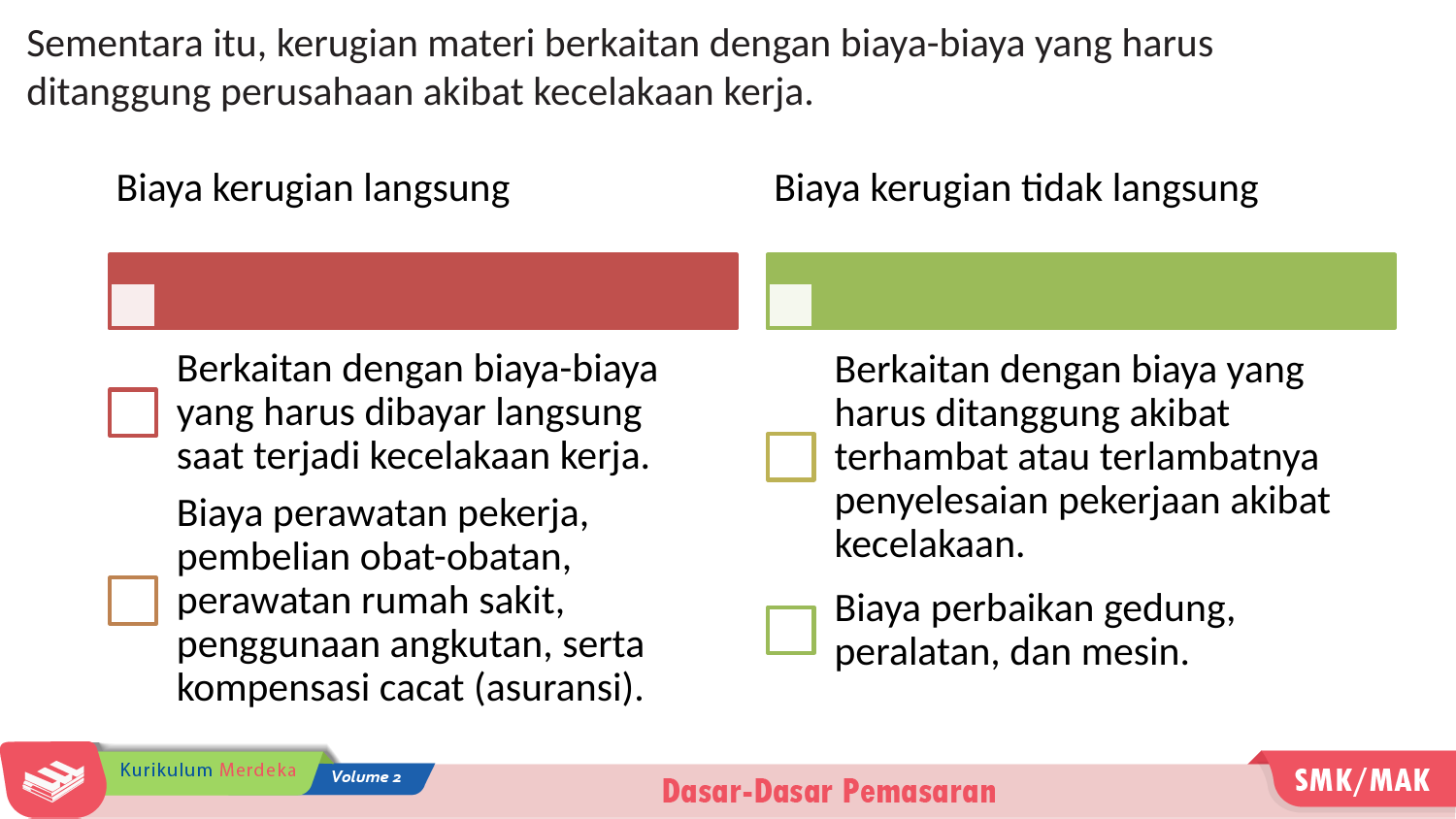

Sementara itu, kerugian materi berkaitan dengan biaya-biaya yang harus ditanggung perusahaan akibat kecelakaan kerja.
Biaya kerugian langsung
Berkaitan dengan biaya-biaya yang harus dibayar langsung saat terjadi kecelakaan kerja.
Biaya perawatan pekerja, pembelian obat-obatan, perawatan rumah sakit, penggunaan angkutan, serta kompensasi cacat (asuransi).
Biaya kerugian tidak langsung
Berkaitan dengan biaya yang harus ditanggung akibat terhambat atau terlambatnya penyelesaian pekerjaan akibat kecelakaan.
Biaya perbaikan gedung, peralatan, dan mesin.